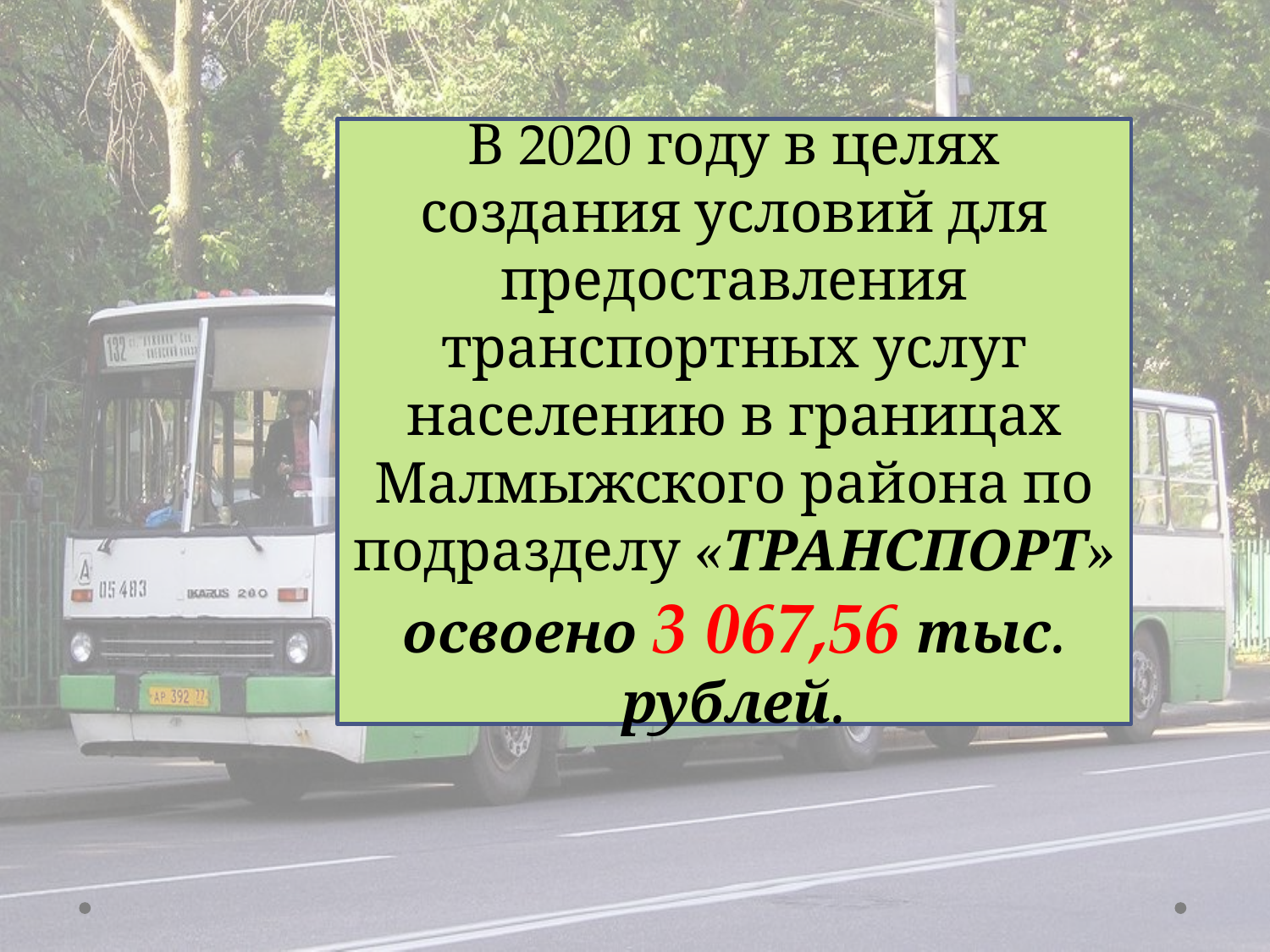

В 2020 году в целях создания условий для предоставления транспортных услуг населению в границах Малмыжского района по подразделу «ТРАНСПОРТ» освоено 3 067,56 тыс. рублей.